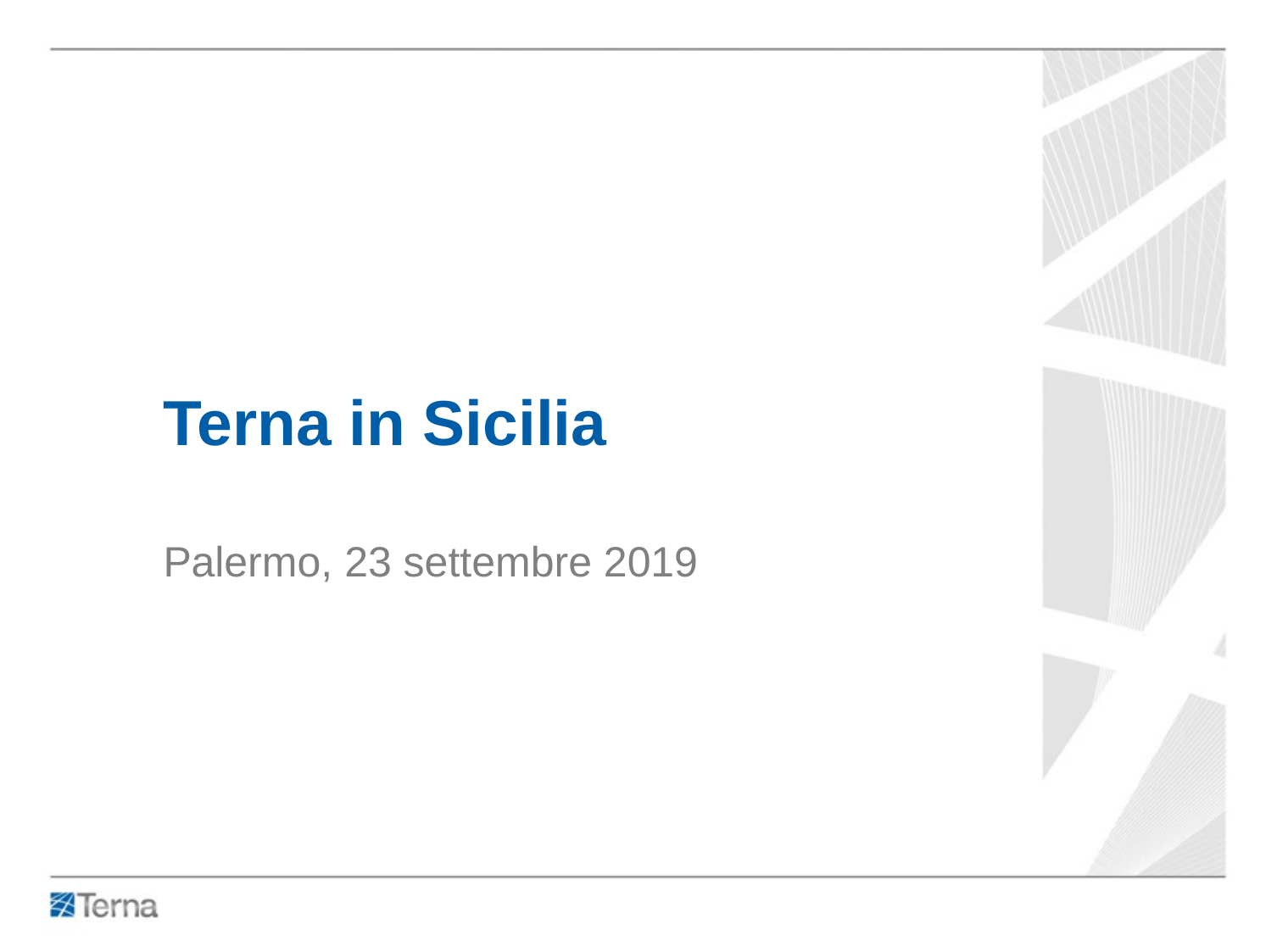

Terna in Sicilia

Palermo, 23 settembre 2019